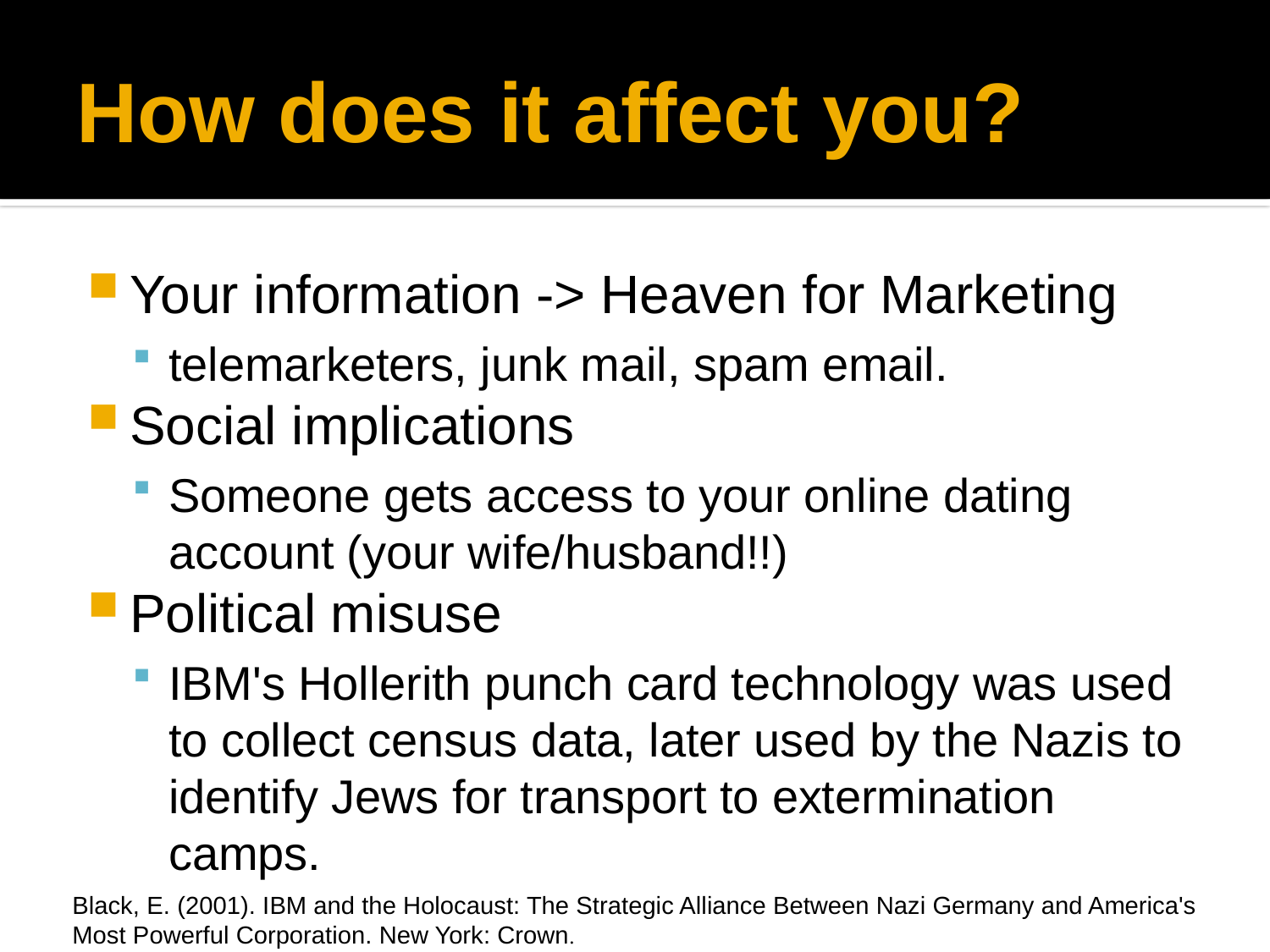

# How does it affect you?
Your information -> Heaven for Marketing
telemarketers, junk mail, spam email.
Social implications
Someone gets access to your online dating account (your wife/husband!!)
Political misuse
IBM's Hollerith punch card technology was used to collect census data, later used by the Nazis to identify Jews for transport to extermination camps.
Black, E. (2001). IBM and the Holocaust: The Strategic Alliance Between Nazi Germany and America's Most Powerful Corporation. New York: Crown.